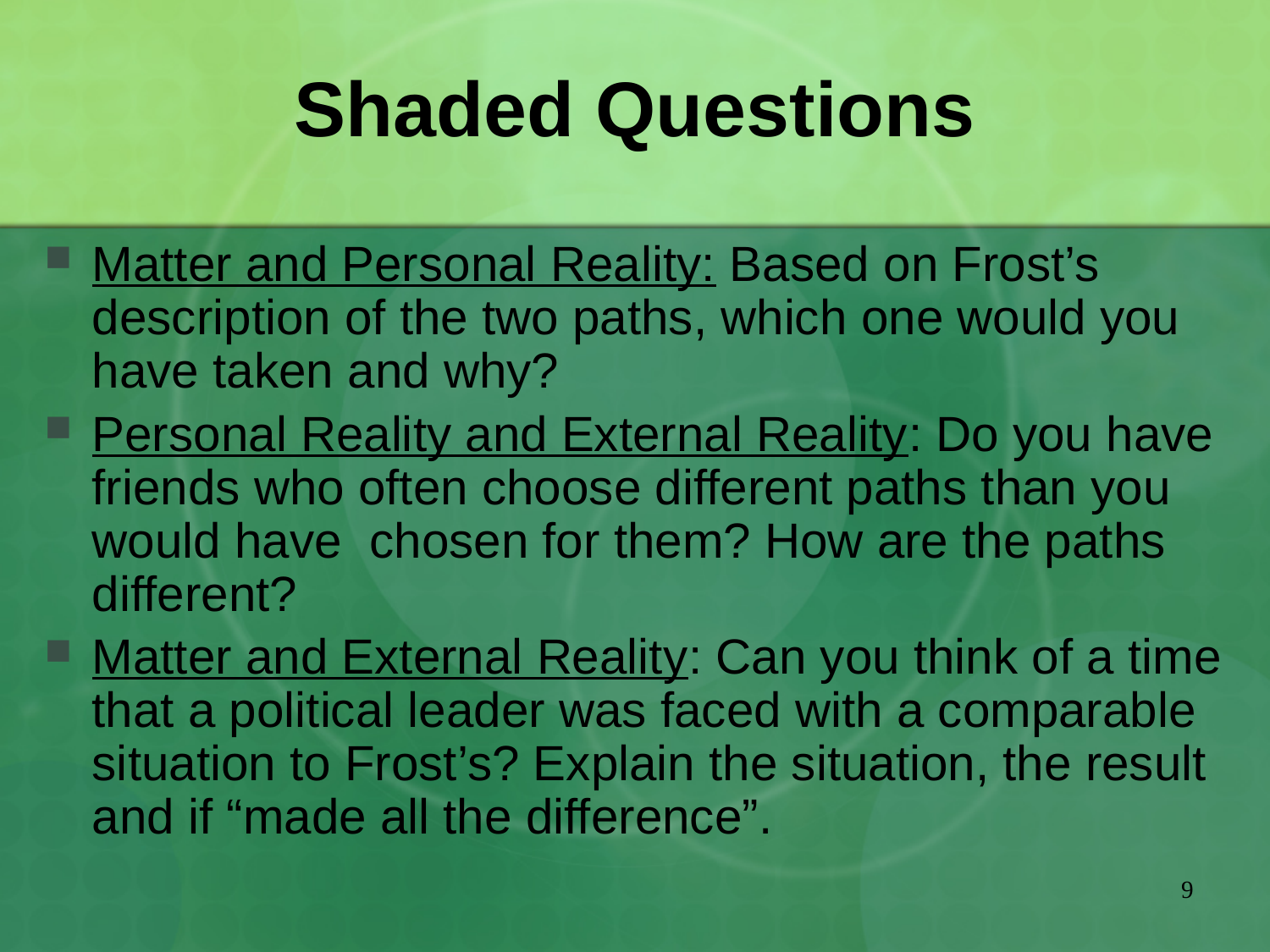

# Shaded Questions
Matter and Personal Reality: Based on Frost’s description of the two paths, which one would you have taken and why?
Personal Reality and External Reality: Do you have friends who often choose different paths than you would have  chosen for them? How are the paths different?
Matter and External Reality: Can you think of a time that a political leader was faced with a comparable situation to Frost’s? Explain the situation, the result and if “made all the difference”.

9